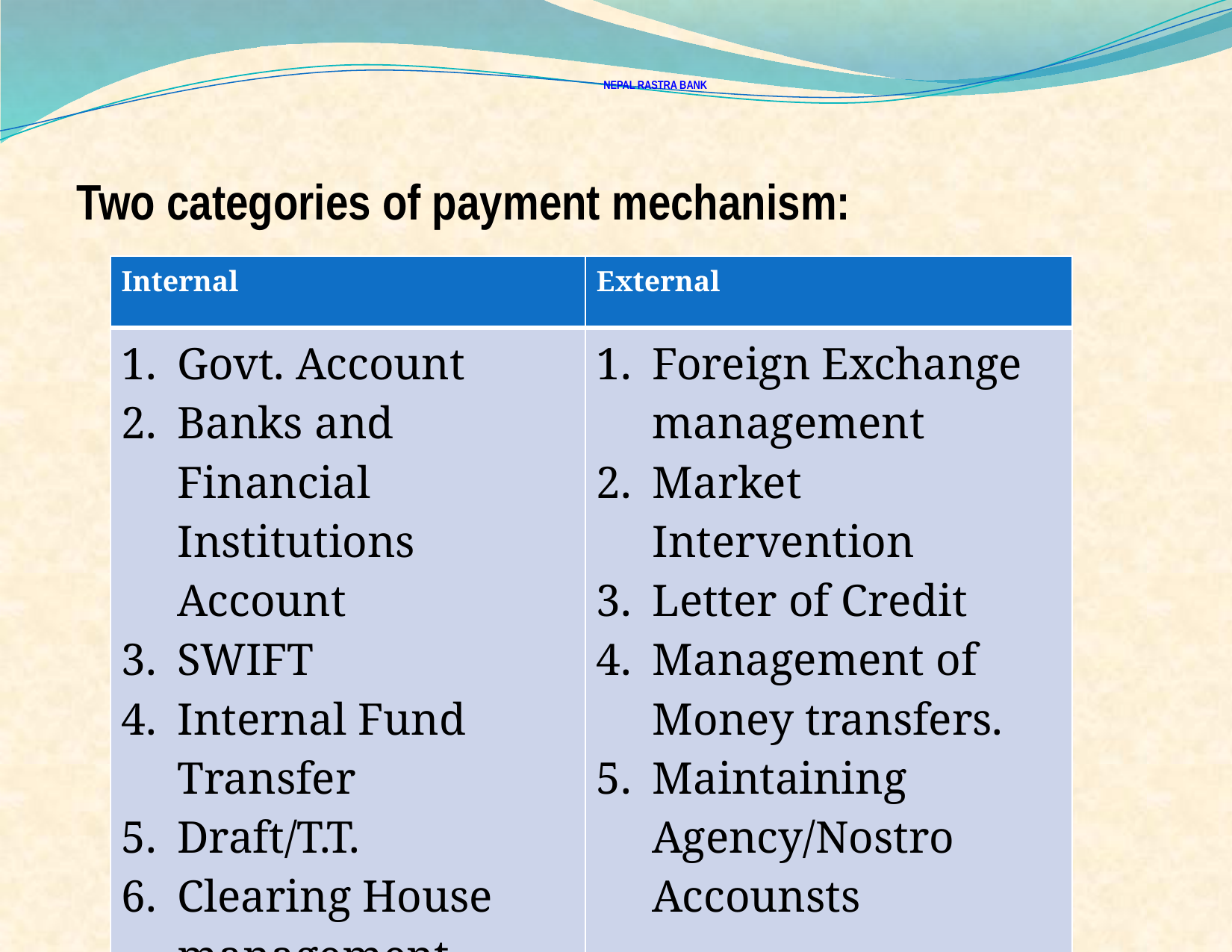

# NEPAL RASTRA BANK
Two categories of payment mechanism:

| Internal | External |
| --- | --- |
| Govt. Account Banks and Financial Institutions Account SWIFT Internal Fund Transfer Draft/T.T. Clearing House management | Foreign Exchange management Market Intervention Letter of Credit Management of Money transfers. Maintaining Agency/Nostro Accounsts |